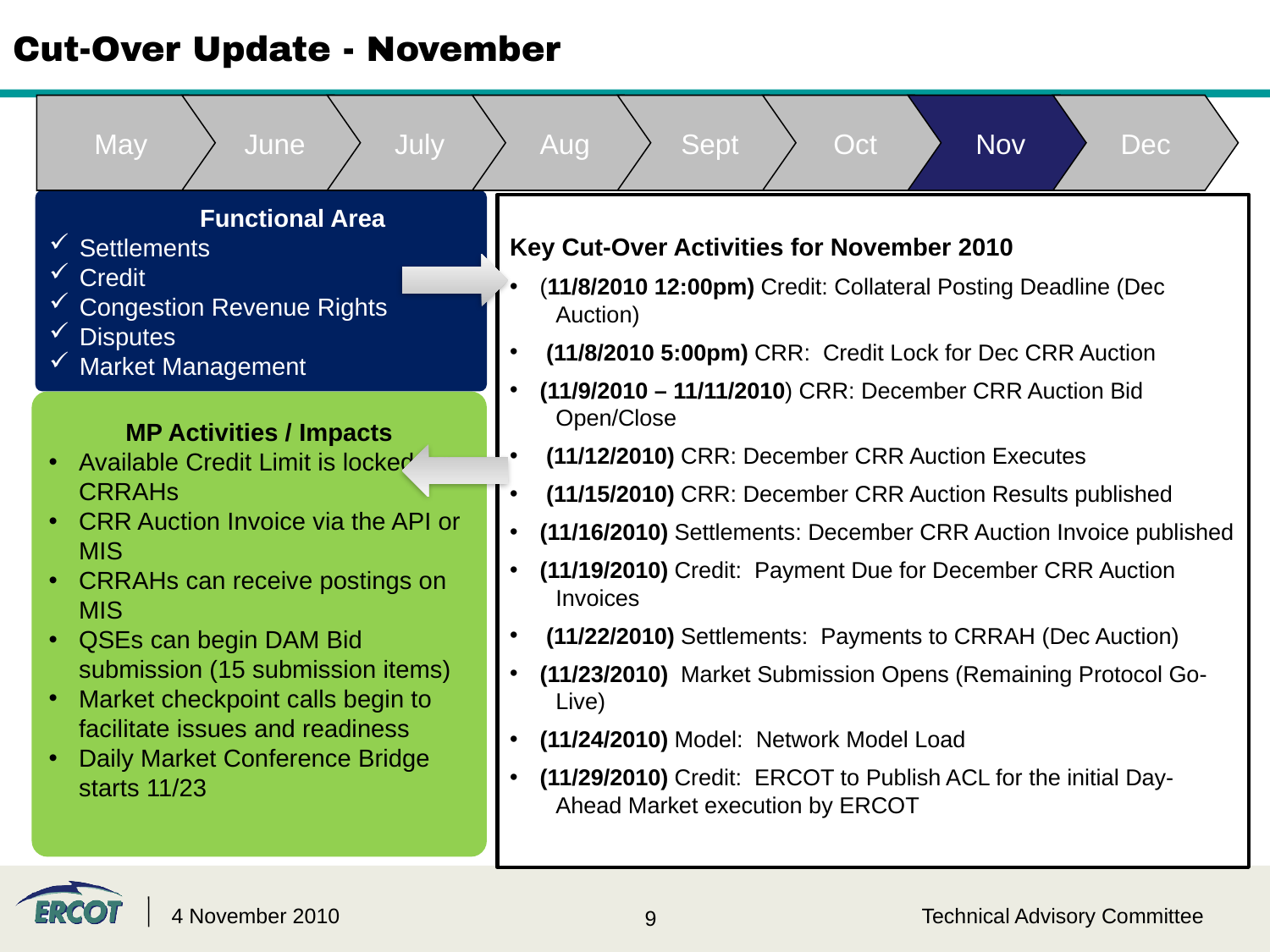

# Cut-Over Update - November
May
June
July
Aug
Sept
Oct
Nov
Dec

Key Cut-Over Activities for November 2010
(11/8/2010 12:00pm) Credit: Collateral Posting Deadline (Dec Auction)
 (11/8/2010 5:00pm) CRR:  Credit Lock for Dec CRR Auction
(11/9/2010 – 11/11/2010) CRR: December CRR Auction Bid Open/Close
 (11/12/2010) CRR: December CRR Auction Executes
 (11/15/2010) CRR: December CRR Auction Results published
(11/16/2010) Settlements: December CRR Auction Invoice published
(11/19/2010) Credit:  Payment Due for December CRR Auction Invoices
 (11/22/2010) Settlements:  Payments to CRRAH (Dec Auction)
(11/23/2010)  Market Submission Opens (Remaining Protocol Go-Live)
(11/24/2010) Model:  Network Model Load
(11/29/2010) Credit:  ERCOT to Publish ACL for the initial Day-Ahead Market execution by ERCOT

Functional Area
Settlements
Credit
Congestion Revenue Rights
Disputes
Market Management

MP Activities / Impacts
Available Credit Limit is locked for CRRAHs
CRR Auction Invoice via the API or MIS
CRRAHs can receive postings on MIS
QSEs can begin DAM Bid submission (15 submission items)
Market checkpoint calls begin to facilitate issues and readiness
Daily Market Conference Bridge starts 11/23

4 November 2010
Technical Advisory Committee